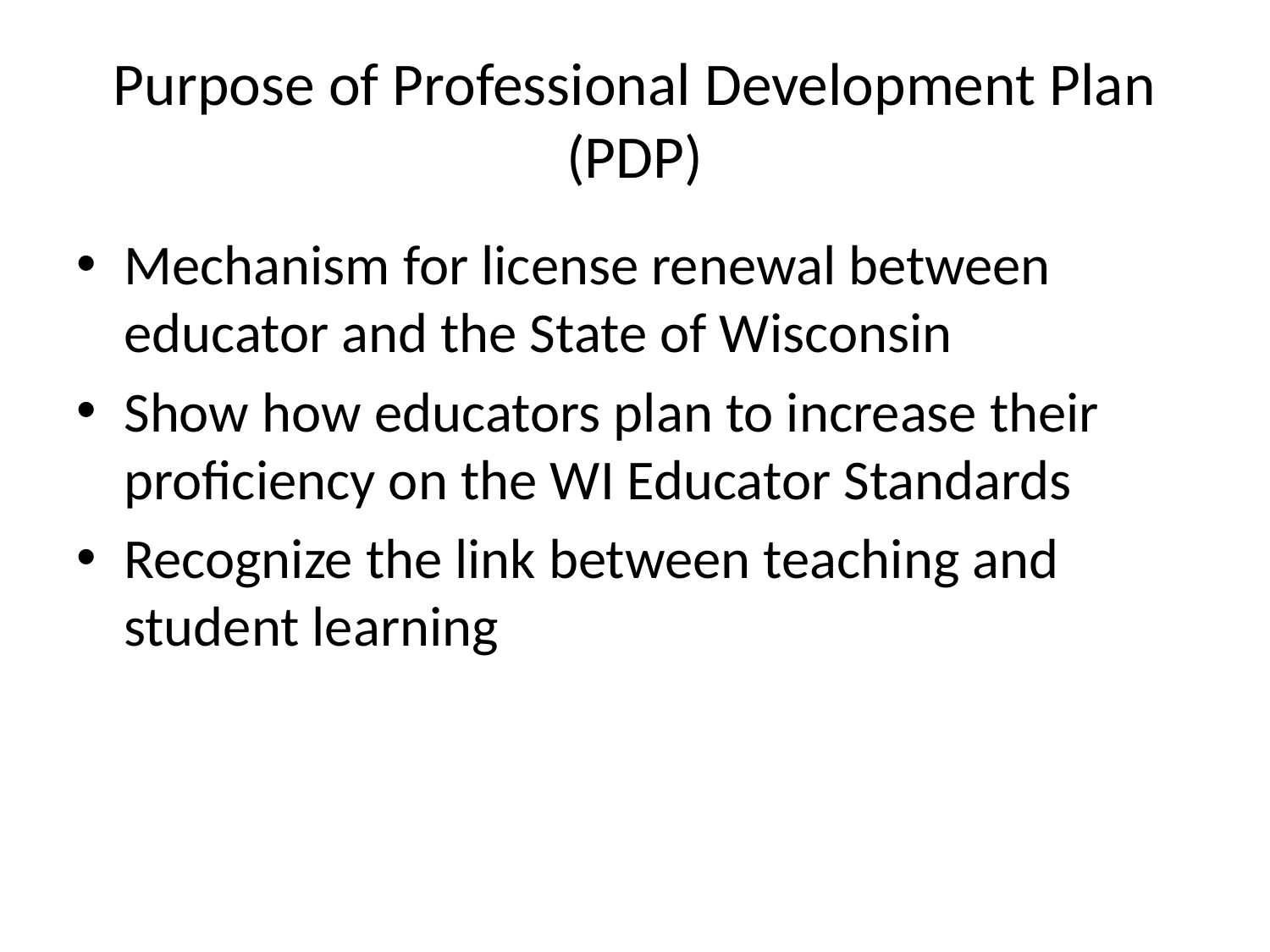

# Purpose of Professional Development Plan (PDP)
Mechanism for license renewal between educator and the State of Wisconsin
Show how educators plan to increase their proficiency on the WI Educator Standards
Recognize the link between teaching and student learning